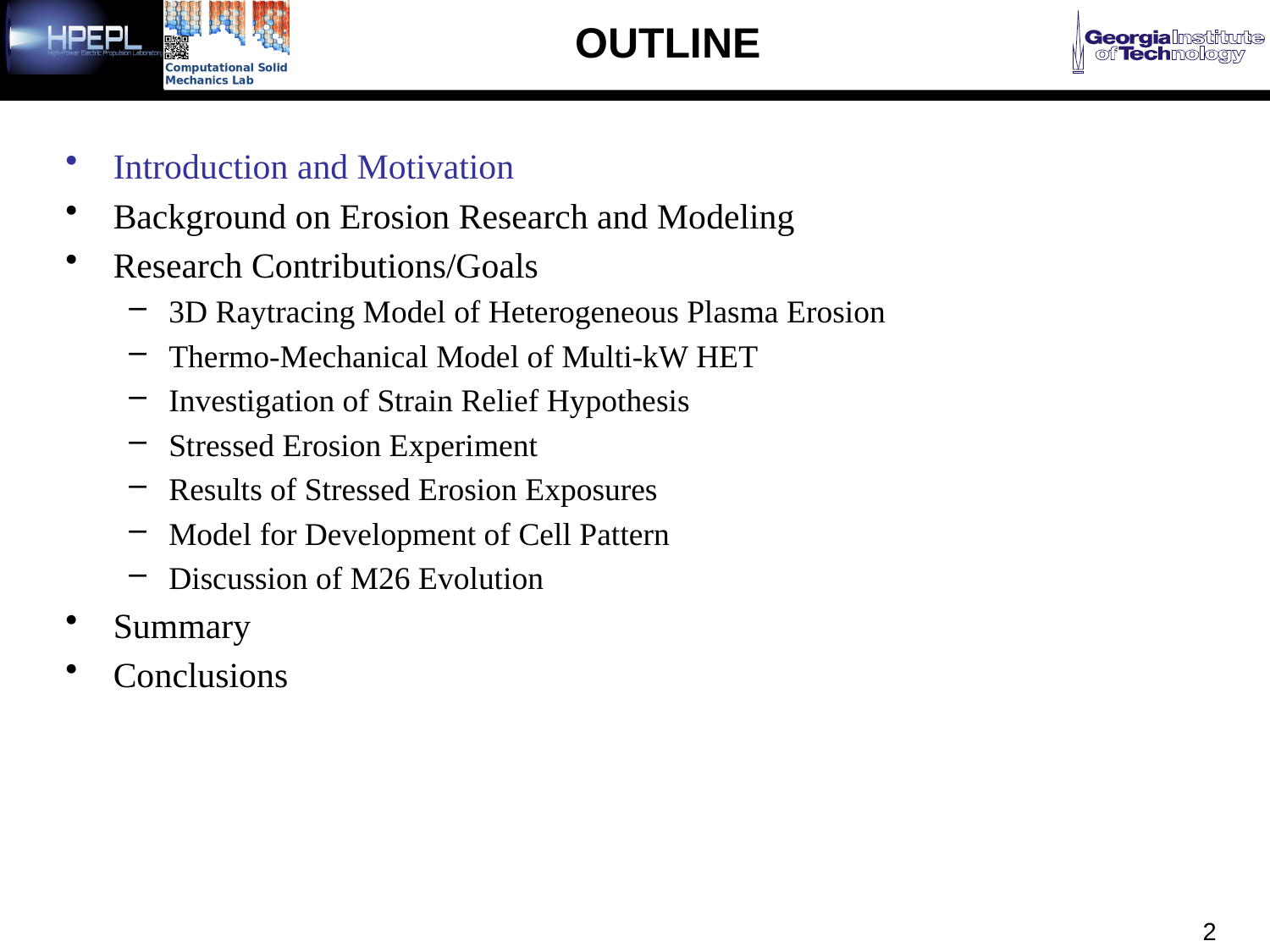

# Outline
Introduction and Motivation
Background on Erosion Research and Modeling
Research Contributions/Goals
3D Raytracing Model of Heterogeneous Plasma Erosion
Thermo-Mechanical Model of Multi-kW HET
Investigation of Strain Relief Hypothesis
Stressed Erosion Experiment
Results of Stressed Erosion Exposures
Model for Development of Cell Pattern
Discussion of M26 Evolution
Summary
Conclusions
2